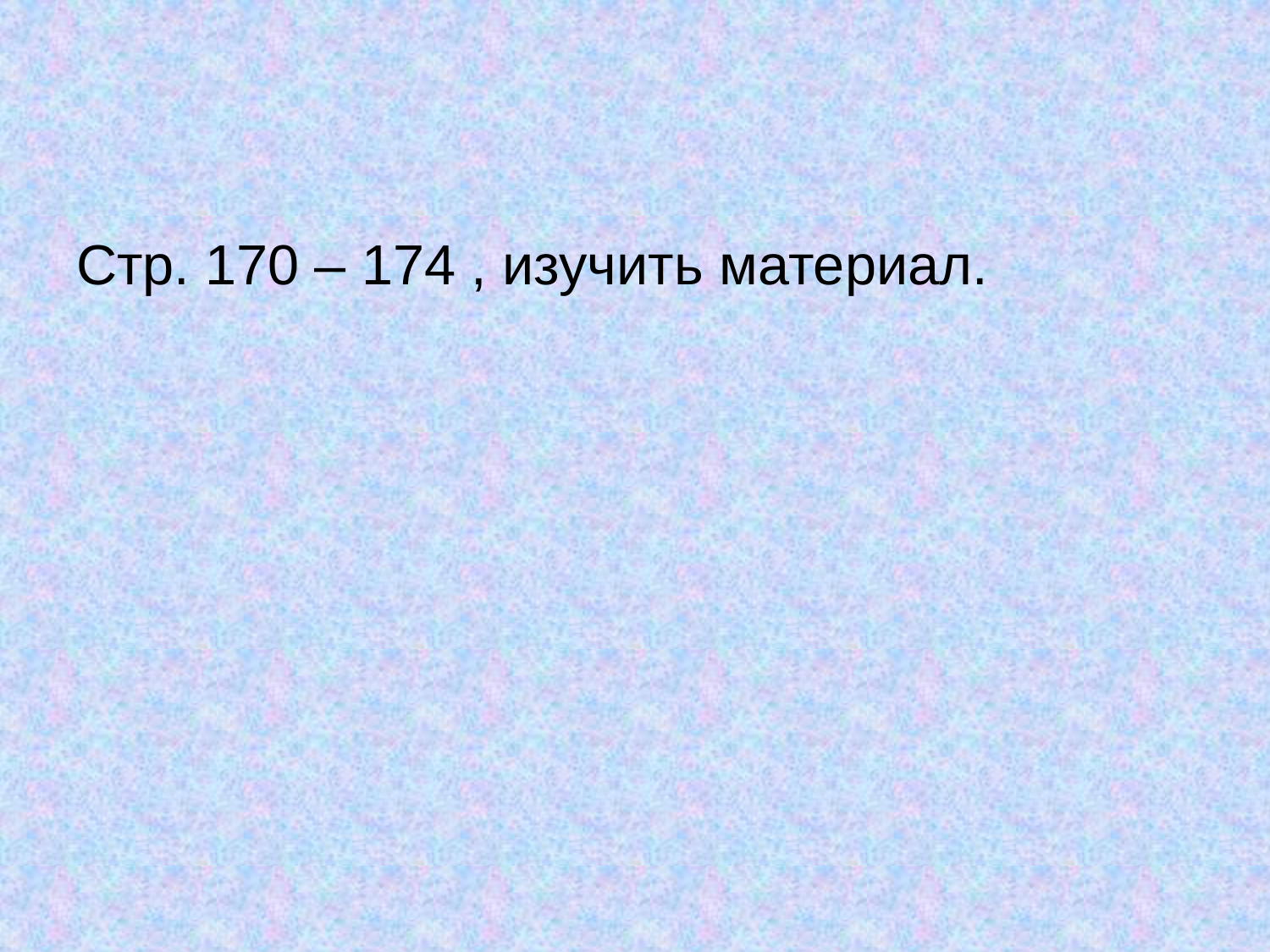

#
Стр. 170 – 174 , изучить материал.